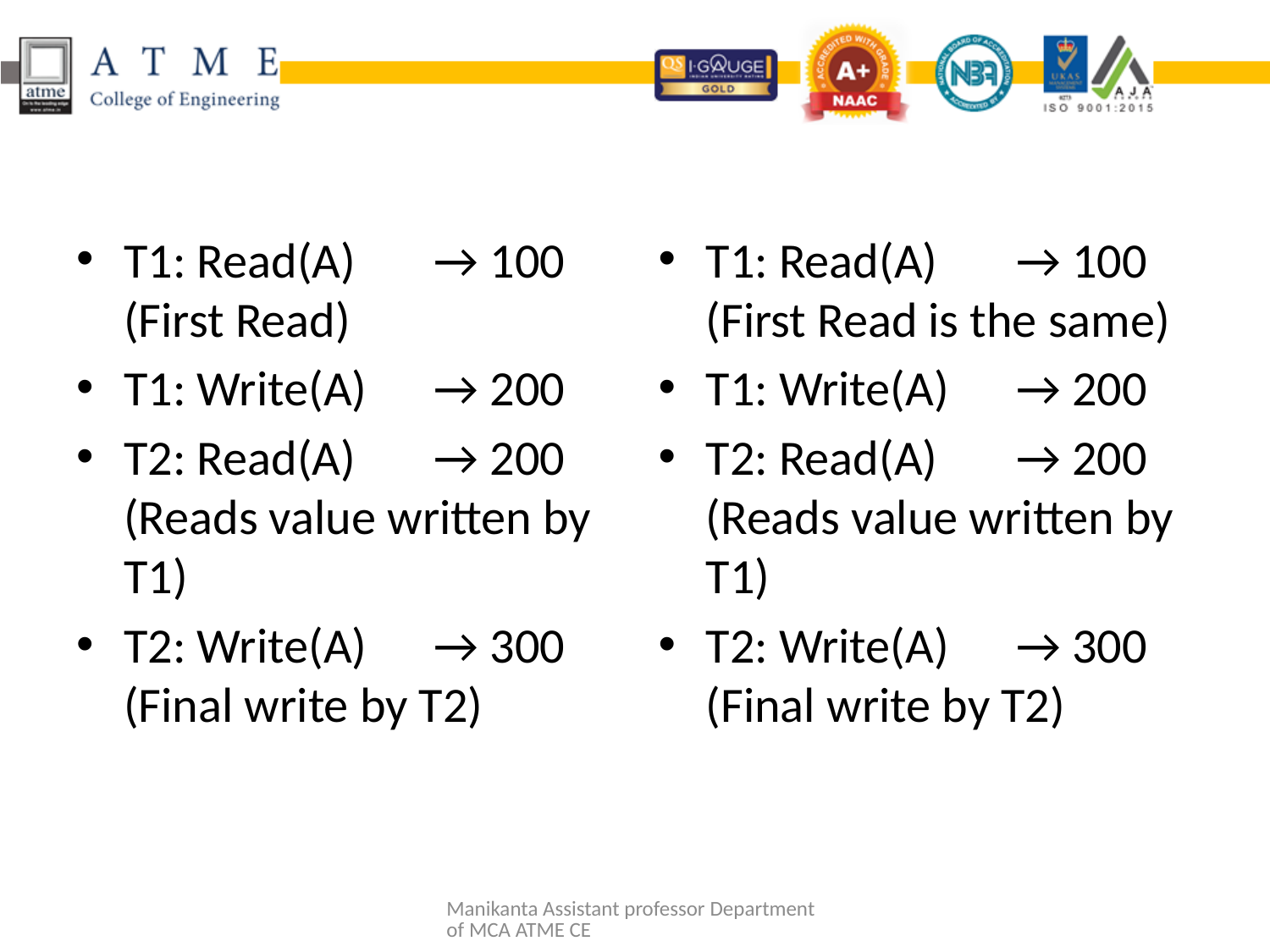

#
T1: Read(A)       → 100  (First Read)
T1: Write(A)      → 200
T2: Read(A)       → 200  (Reads value written by T1)
T2: Write(A)      → 300  (Final write by T2)
T1: Read(A)       → 100  (First Read is the same)
T1: Write(A)      → 200
T2: Read(A)       → 200  (Reads value written by T1)
T2: Write(A)      → 300  (Final write by T2)
Manikanta Assistant professor Department of MCA ATME CE